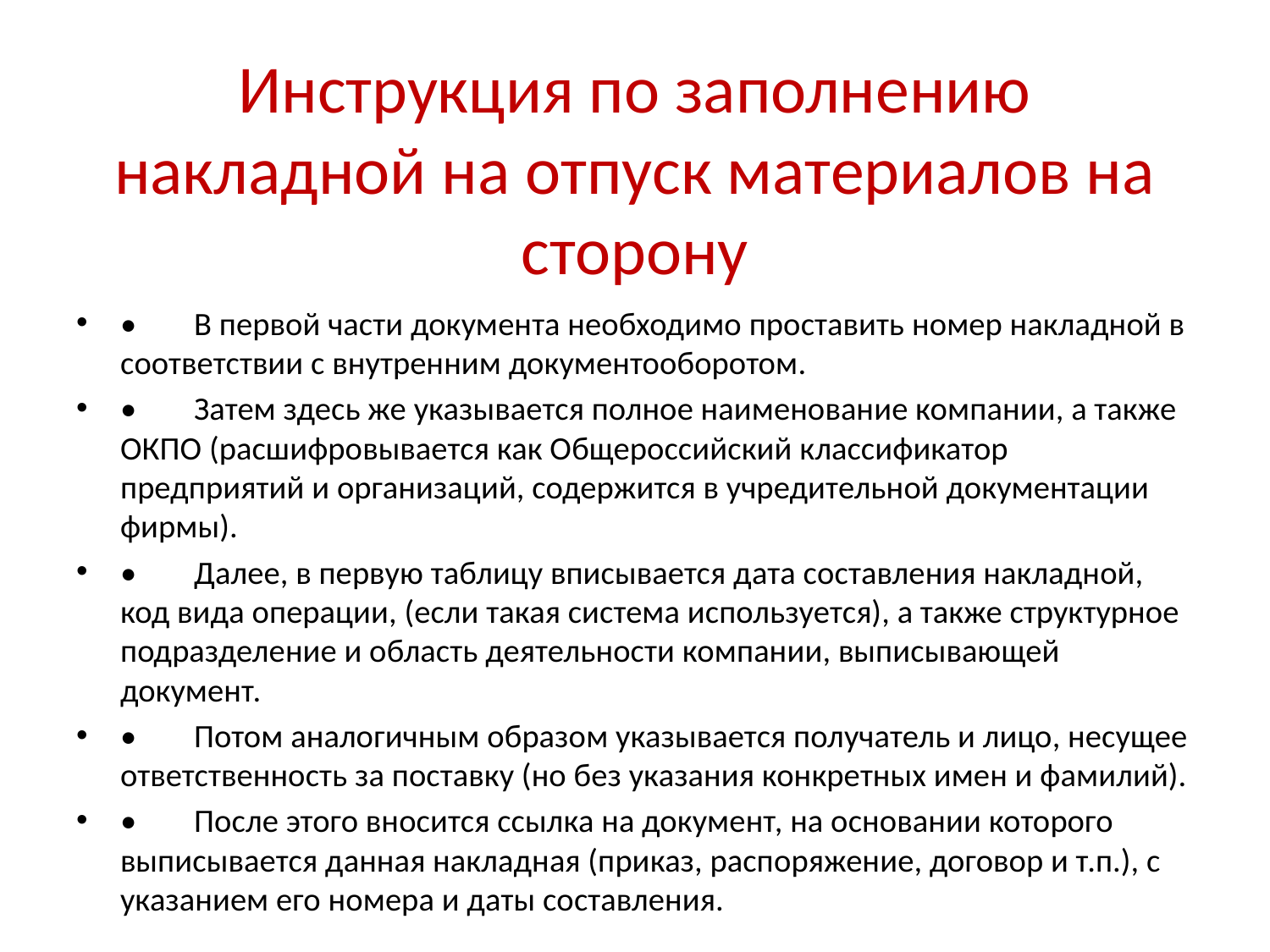

# Инструкция по заполнению накладной на отпуск материалов на сторону
•	В первой части документа необходимо проставить номер накладной в соответствии с внутренним документооборотом.
•	Затем здесь же указывается полное наименование компании, а также ОКПО (расшифровывается как Общероссийский классификатор предприятий и организаций, содержится в учредительной документации фирмы).
•	Далее, в первую таблицу вписывается дата составления накладной, код вида операции, (если такая система используется), а также структурное подразделение и область деятельности компании, выписывающей документ.
•	Потом аналогичным образом указывается получатель и лицо, несущее ответственность за поставку (но без указания конкретных имен и фамилий).
•	После этого вносится ссылка на документ, на основании которого выписывается данная накладная (приказ, распоряжение, договор и т.п.), с указанием его номера и даты составления.